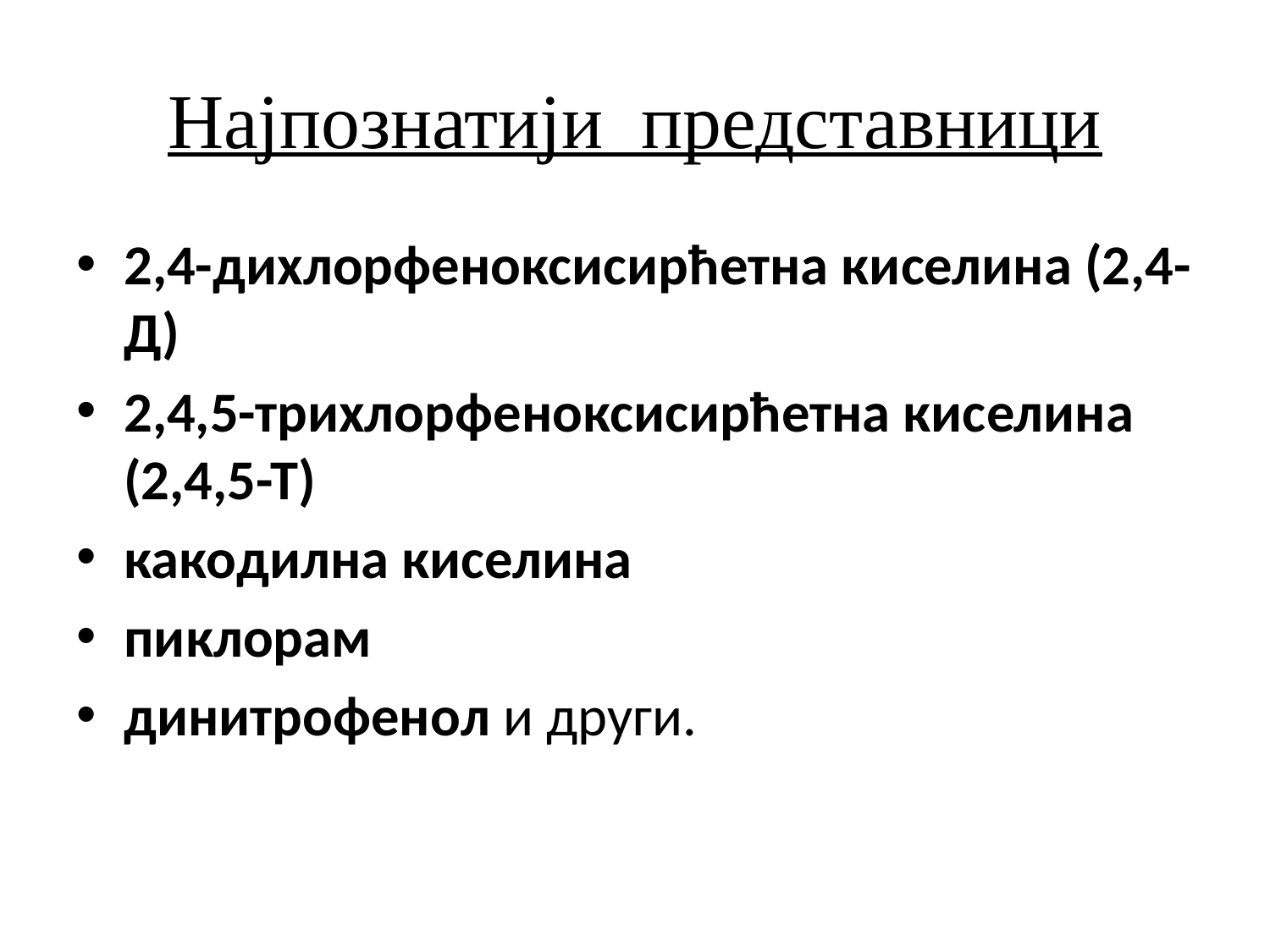

# Најпознатији  представници
2,4-дихлорфеноксисирћетна киселина (2,4-Д)
2,4,5-трихлорфеноксисирћетна киселина (2,4,5-Т)
какодилна киселина
пиклорам
динитрофенол и други.